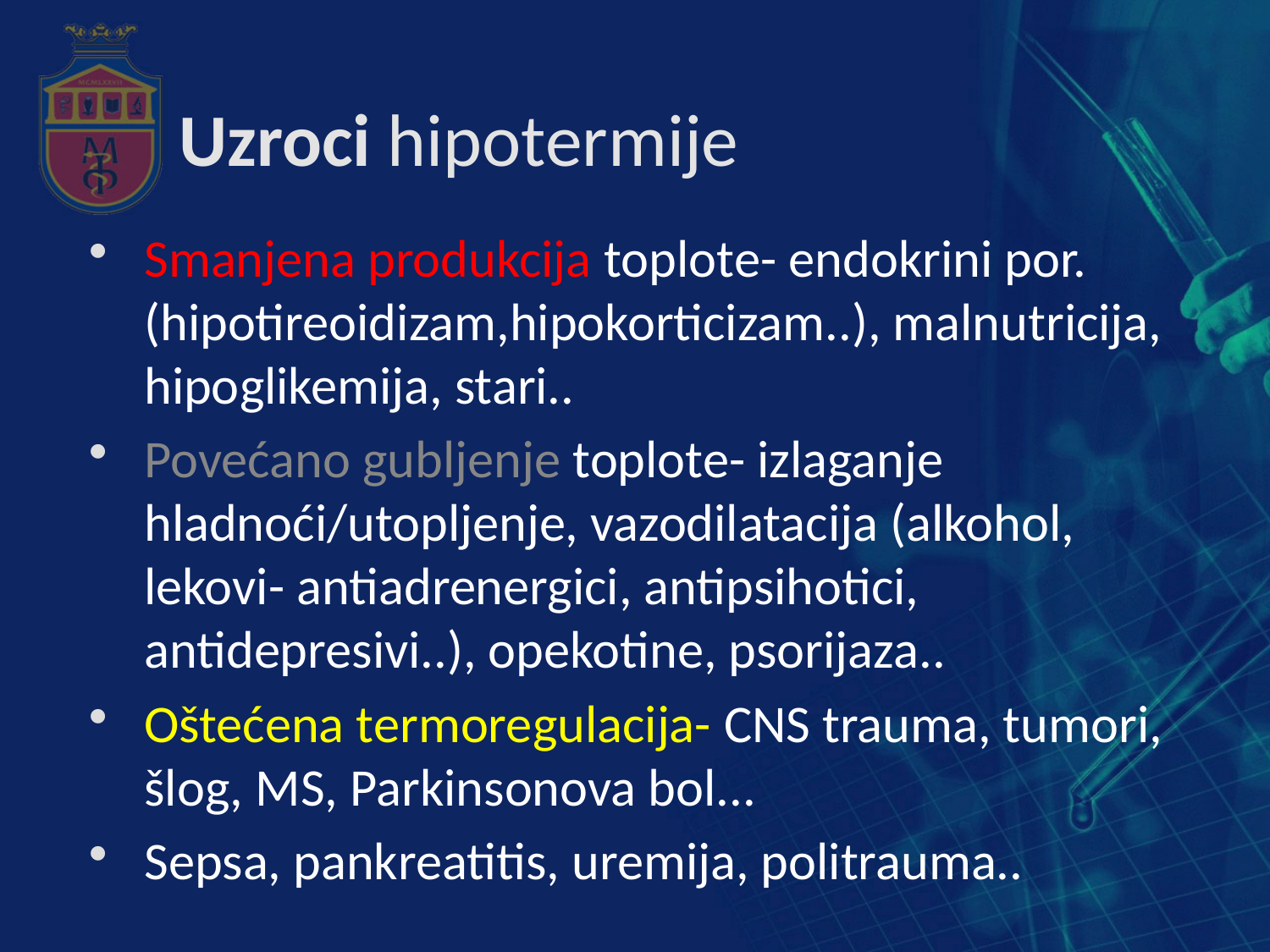

# Uzroci hipotermije
Smanjena produkcija toplote- endokrini por. (hipotireoidizam,hipokorticizam..), malnutricija, hipoglikemija, stari..
Povećano gubljenje toplote- izlaganje hladnoći/utopljenje, vazodilatacija (alkohol, lekovi- antiadrenergici, antipsihotici, antidepresivi..), opekotine, psorijaza..
Oštećena termoregulacija- CNS trauma, tumori, šlog, MS, Parkinsonova bol...
Sepsa, pankreatitis, uremija, politrauma..